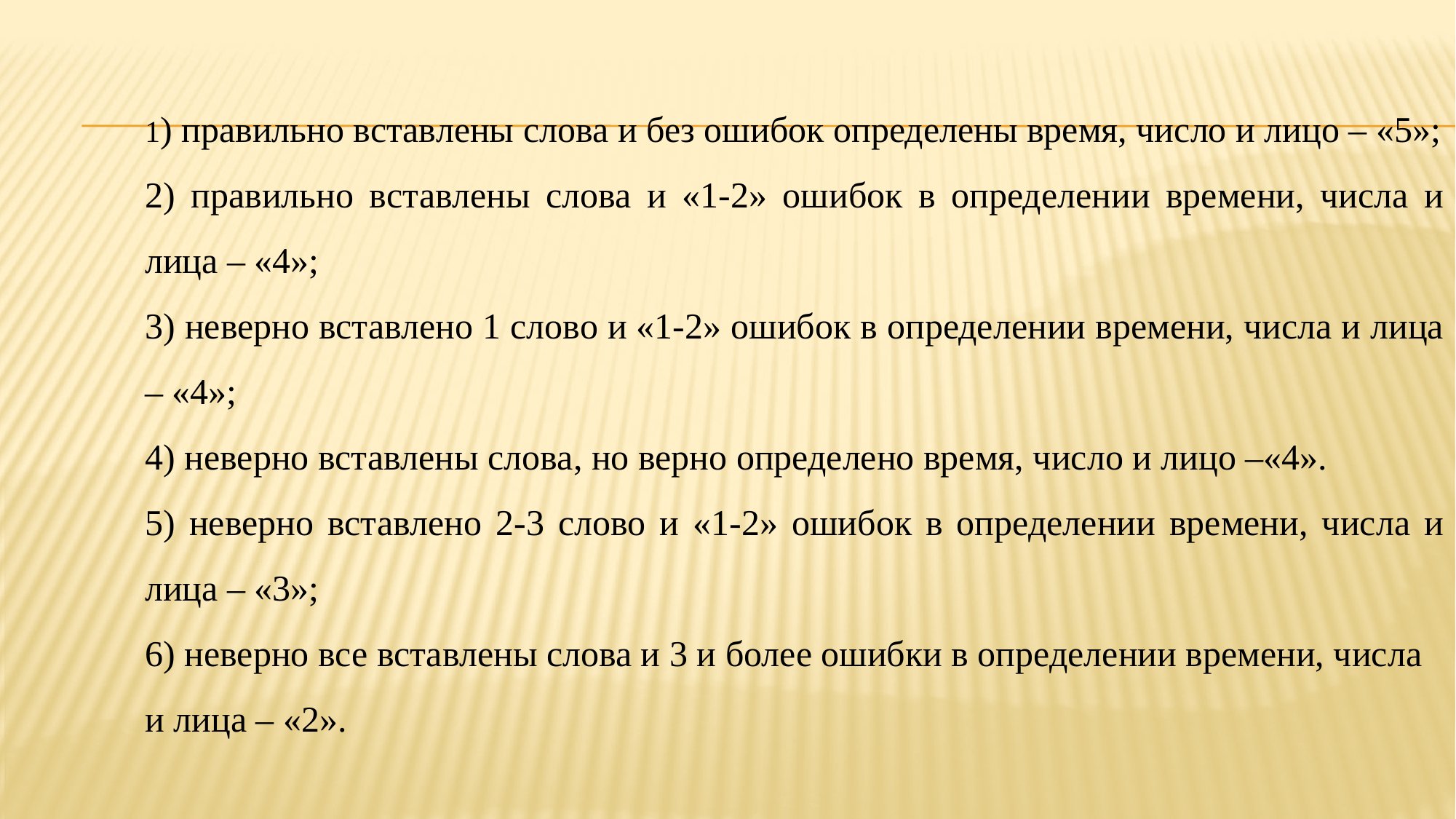

1) правильно вставлены слова и без ошибок определены время, число и лицо – «5»;
2) правильно вставлены слова и «1-2» ошибок в определении времени, числа и лица – «4»;
3) неверно вставлено 1 слово и «1-2» ошибок в определении времени, числа и лица – «4»;
4) неверно вставлены слова, но верно определено время, число и лицо –«4».
5) неверно вставлено 2-3 слово и «1-2» ошибок в определении времени, числа и лица – «3»;
6) неверно все вставлены слова и 3 и более ошибки в определении времени, числа и лица – «2».